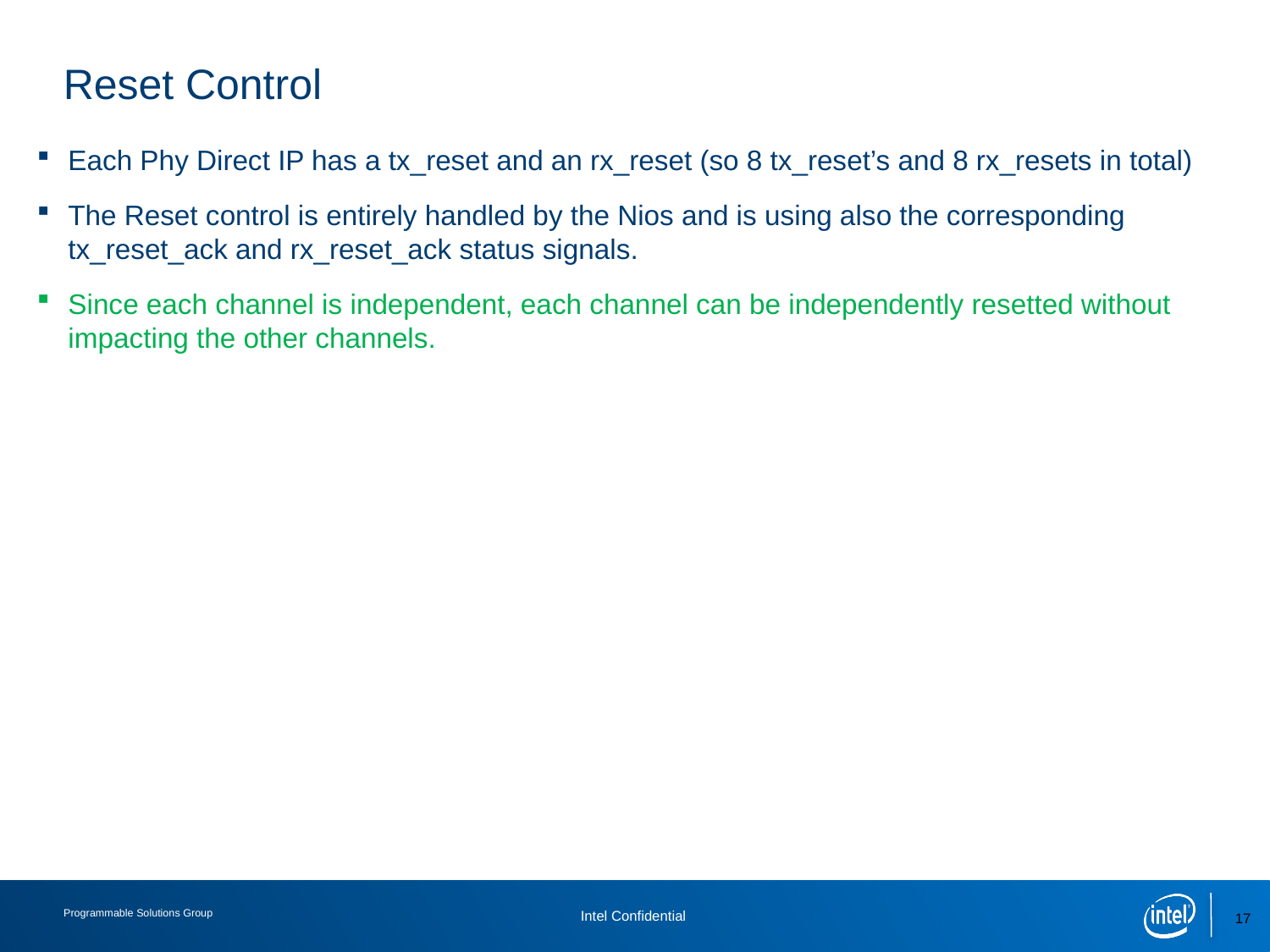

# Reset Control
Each Phy Direct IP has a tx_reset and an rx_reset (so 8 tx_reset’s and 8 rx_resets in total)
The Reset control is entirely handled by the Nios and is using also the corresponding tx_reset_ack and rx_reset_ack status signals.
Since each channel is independent, each channel can be independently resetted without impacting the other channels.
17